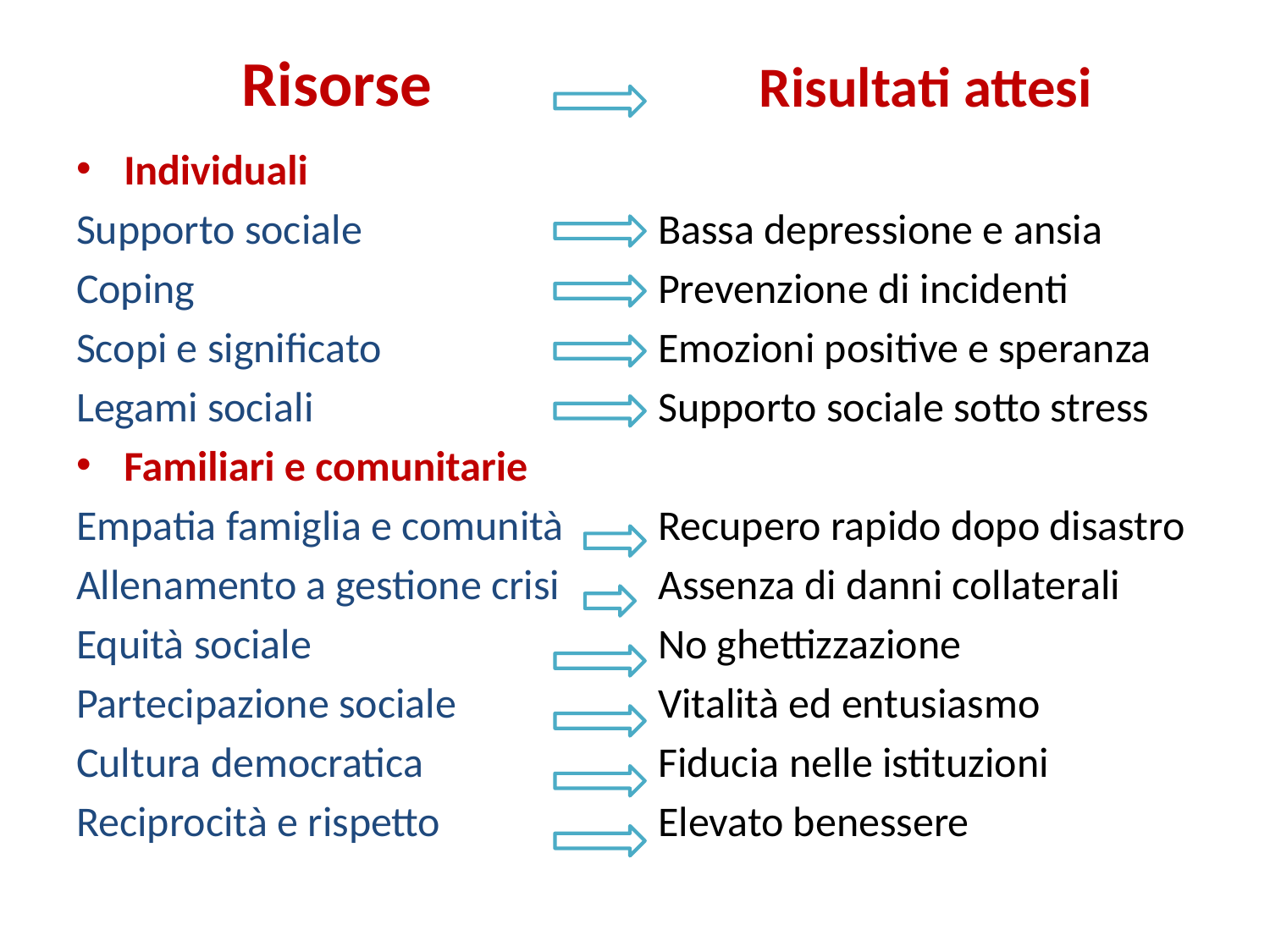

Risorse
Risultati attesi

Individuali
Supporto sociale
Coping
Scopi e significato
Legami sociali
Familiari e comunitarie
Empatia famiglia e comunità
Allenamento a gestione crisi
Equità sociale
Partecipazione sociale
Cultura democratica
Reciprocità e rispetto

Bassa depressione e ansia
Prevenzione di incidenti
Emozioni positive e speranza
Supporto sociale sotto stress

Recupero rapido dopo disastro
Assenza di danni collaterali
No ghettizzazione
Vitalità ed entusiasmo
Fiducia nelle istituzioni
Elevato benessere